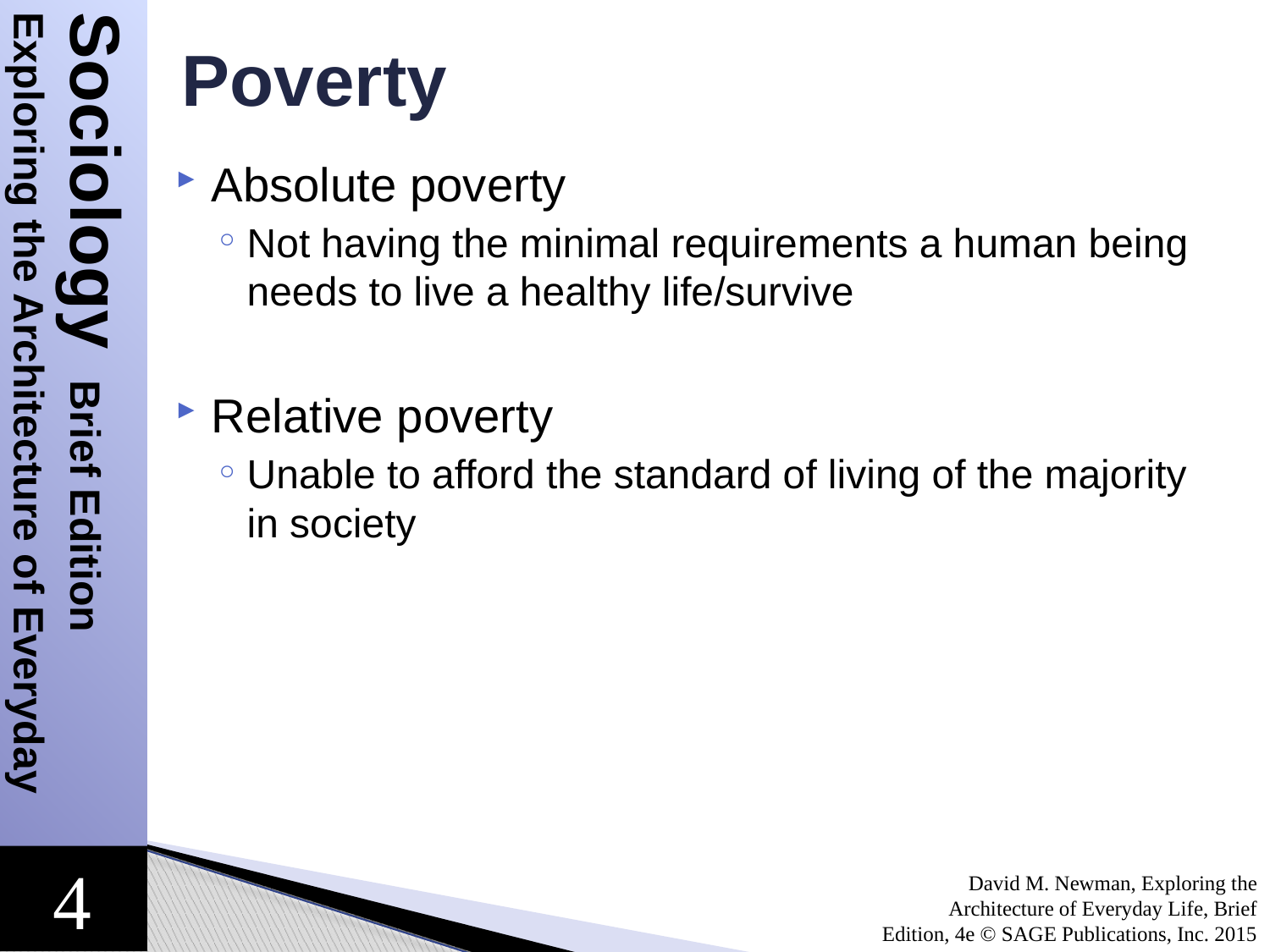

# Poverty
Absolute poverty
Not having the minimal requirements a human being needs to live a healthy life/survive

Relative poverty
Unable to afford the standard of living of the majority in society
David M. Newman, Exploring the Architecture of Everyday Life, Brief Edition, 4e © SAGE Publications, Inc. 2015